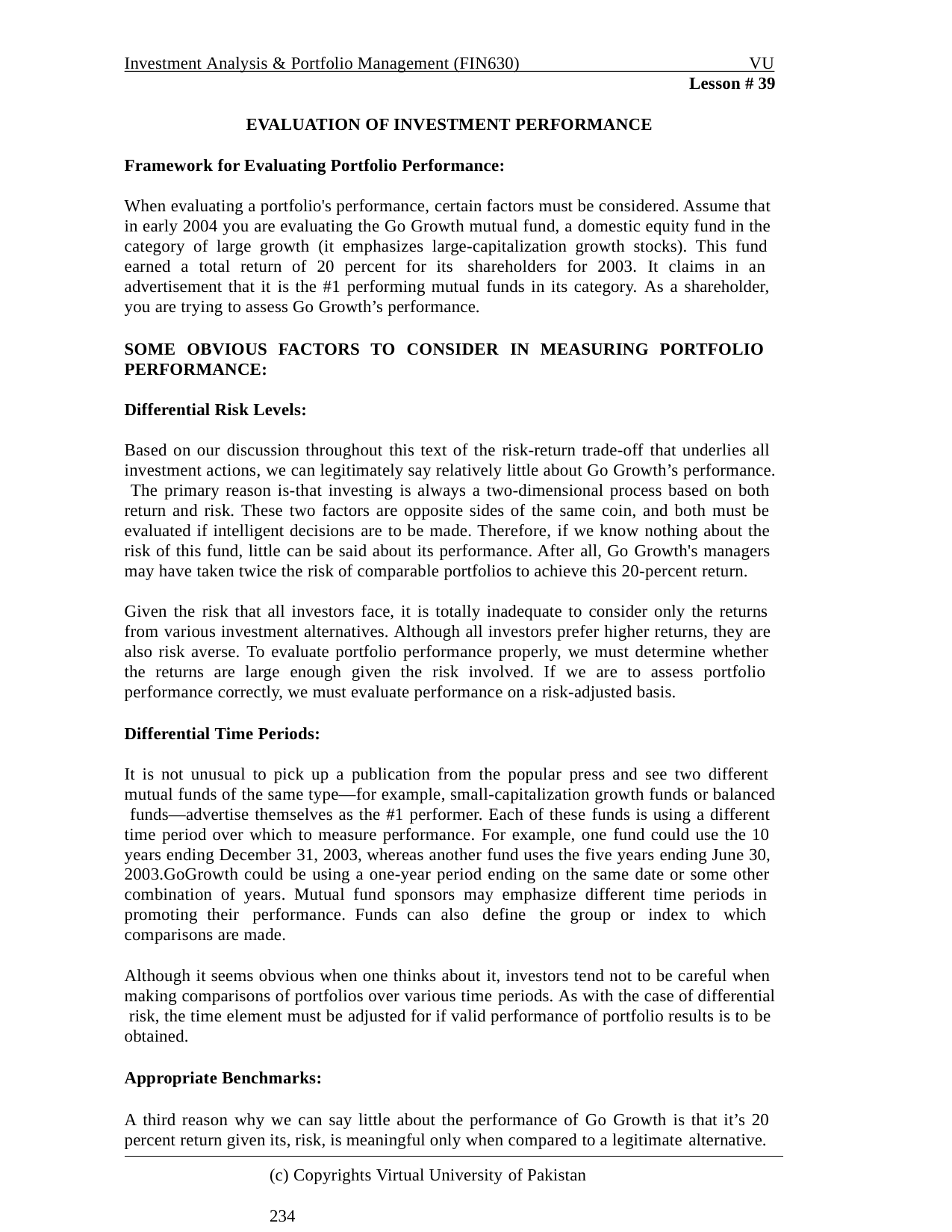

Investment Analysis & Portfolio Management (FIN630)
VU
Lesson # 39

EVALUATION OF INVESTMENT PERFORMANCE

Framework for Evaluating Portfolio Performance:

When evaluating a portfolio's performance, certain factors must be considered. Assume that  in early 2004 you are evaluating the Go Growth mutual fund, a domestic equity fund in the  category of large growth (it emphasizes large-capitalization growth stocks). This fund  earned a total return of 20 percent for its shareholders for 2003. It claims in an  advertisement that it is the #1 performing mutual funds in its category. As a shareholder,  you are trying to assess Go Growth’s performance.

SOME OBVIOUS FACTORS TO CONSIDER IN MEASURING PORTFOLIO  PERFORMANCE:

Differential Risk Levels:

Based on our discussion throughout this text of the risk-return trade-off that underlies all  investment actions, we can legitimately say relatively little about Go Growth’s performance.  The primary reason is-that investing is always a two-dimensional process based on both  return and risk. These two factors are opposite sides of the same coin, and both must be  evaluated if intelligent decisions are to be made. Therefore, if we know nothing about the  risk of this fund, little can be said about its performance. After all, Go Growth's managers  may have taken twice the risk of comparable portfolios to achieve this 20-percent return.

Given the risk that all investors face, it is totally inadequate to consider only the returns  from various investment alternatives. Although all investors prefer higher returns, they are  also risk averse. To evaluate portfolio performance properly, we must determine whether  the returns are large enough given the risk involved. If we are to assess portfolio  performance correctly, we must evaluate performance on a risk-adjusted basis.

Differential Time Periods:

It is not unusual to pick up a publication from the popular press and see two different  mutual funds of the same type—for example, small-capitalization growth funds or balanced  funds—advertise themselves as the #1 performer. Each of these funds is using a different  time period over which to measure performance. For example, one fund could use the 10  years ending December 31, 2003, whereas another fund uses the five years ending June 30,  2003.GoGrowth could be using a one-year period ending on the same date or some other  combination of years. Mutual fund sponsors may emphasize different time periods in  promoting their performance. Funds can also define the group or index to which  comparisons are made.

Although it seems obvious when one thinks about it, investors tend not to be careful when  making comparisons of portfolios over various time periods. As with the case of differential  risk, the time element must be adjusted for if valid performance of portfolio results is to be  obtained.

Appropriate Benchmarks:

A third reason why we can say little about the performance of Go Growth is that it’s 20  percent return given its, risk, is meaningful only when compared to a legitimate alternative.
(c) Copyrights Virtual University of Pakistan	234